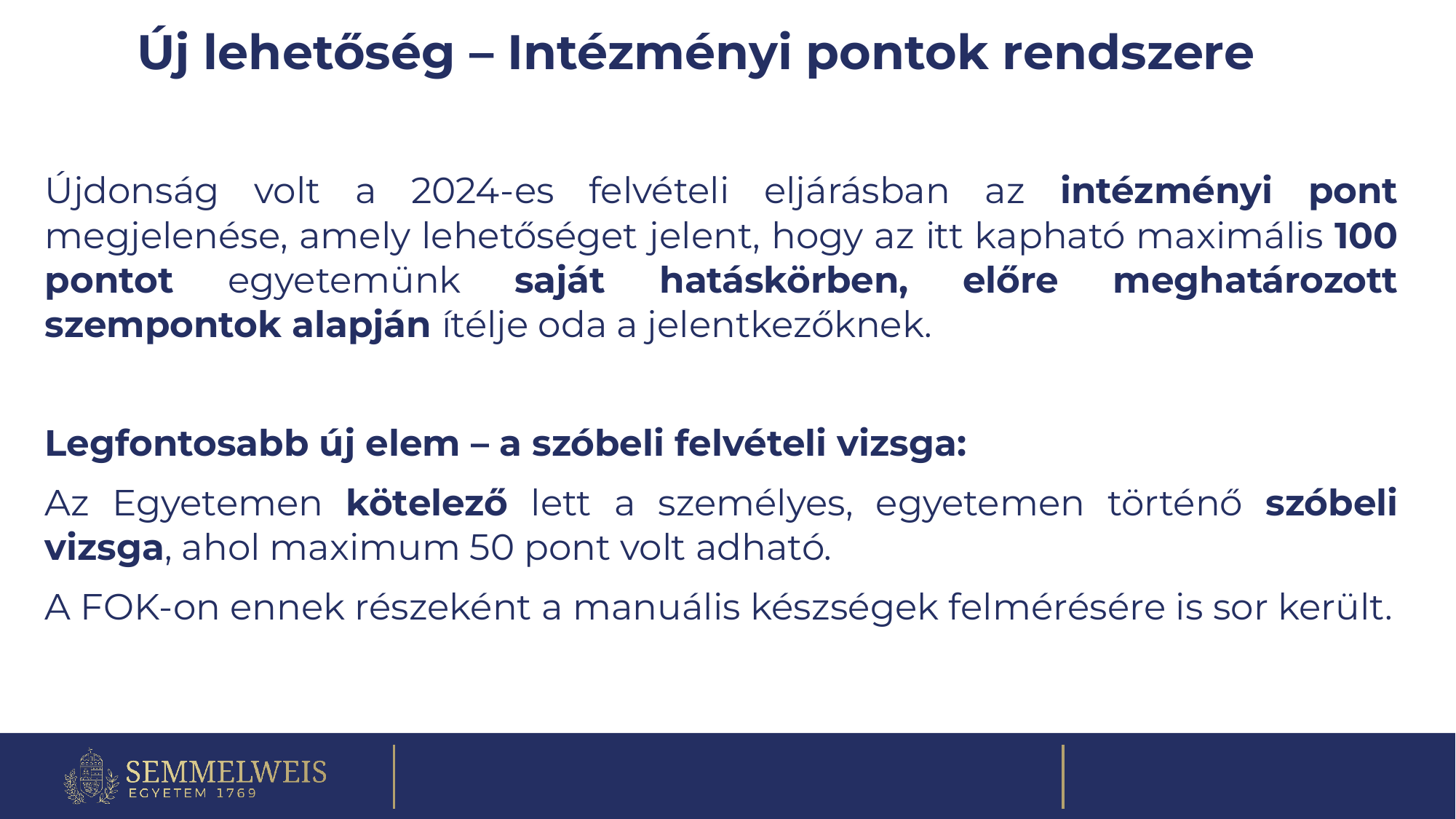

Új lehetőség – Intézményi pontok rendszere

Újdonság volt a 2024-es felvételi eljárásban az intézményi pont megjelenése, amely lehetőséget jelent, hogy az itt kapható maximális 100 pontot egyetemünk saját hatáskörben, előre meghatározott szempontok alapján ítélje oda a jelentkezőknek.

Legfontosabb új elem – a szóbeli felvételi vizsga:
Az Egyetemen kötelező lett a személyes, egyetemen történő szóbeli vizsga, ahol maximum 50 pont volt adható.
A FOK-on ennek részeként a manuális készségek felmérésére is sor került.